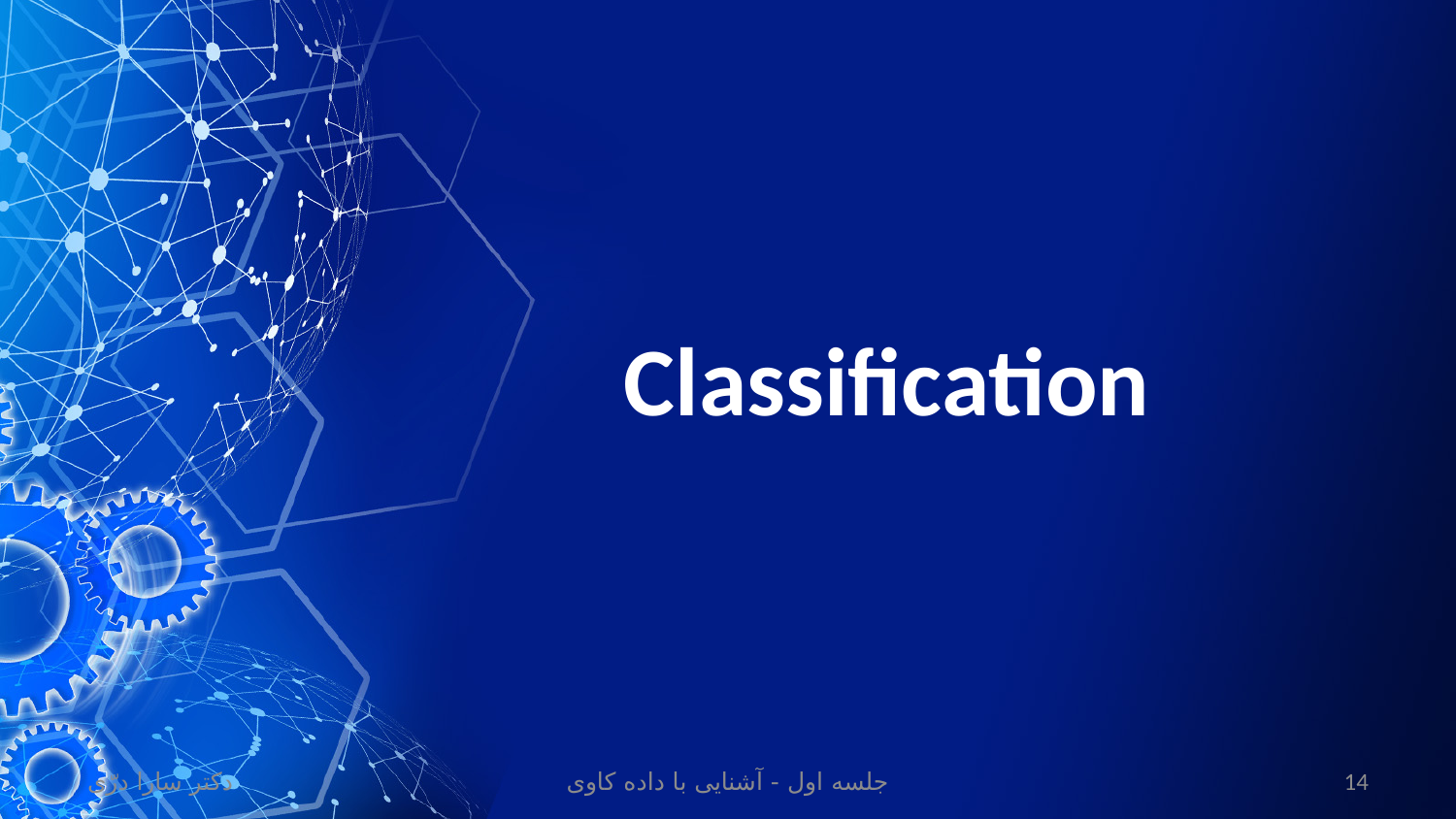

#
Classification
دکتر سارا درّی
جلسه اول - آشنایی با داده کاوی
14